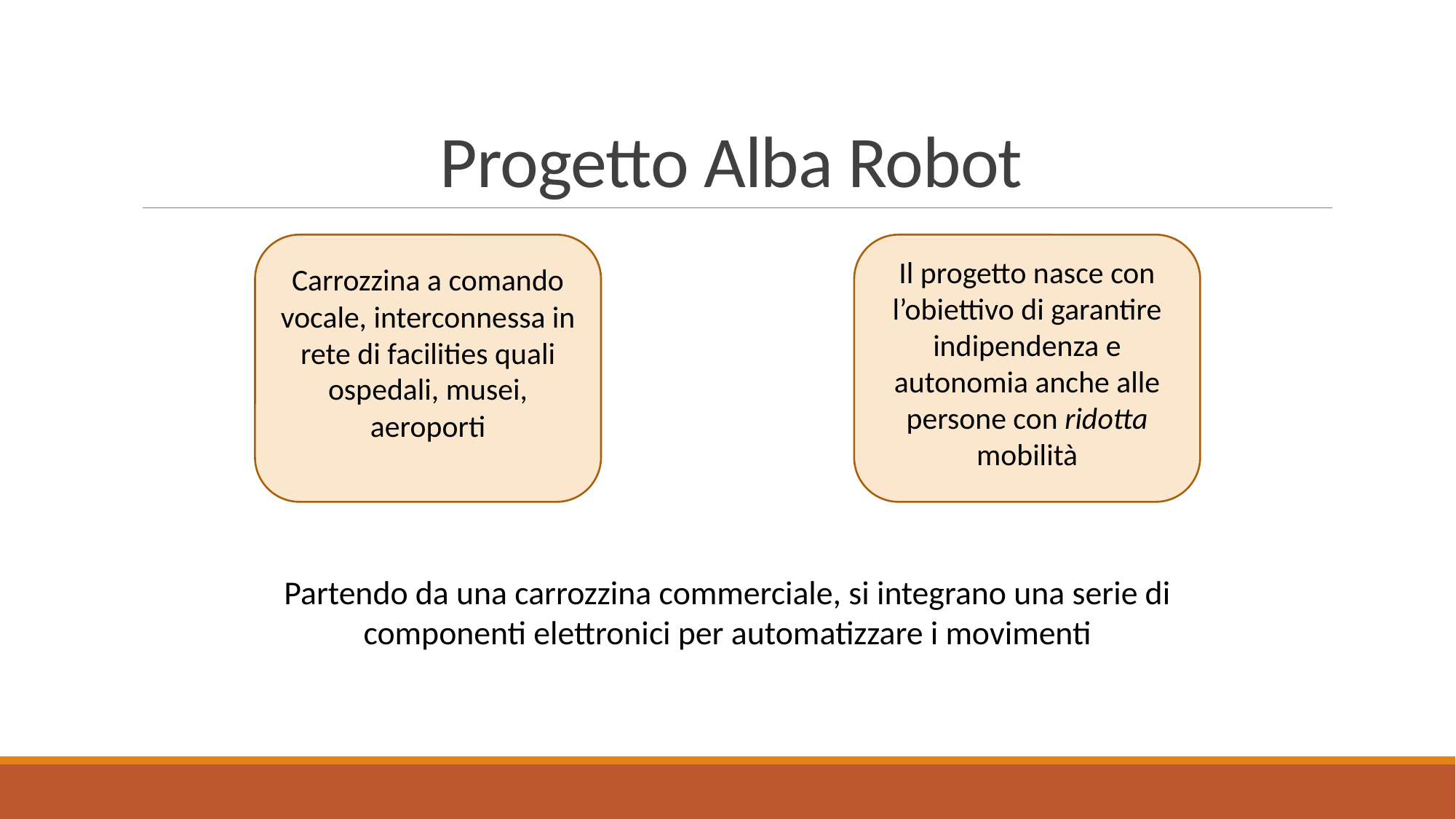

# Progetto Alba Robot
Carrozzina a comando vocale, interconnessa in rete di facilities quali ospedali, musei, aeroporti

Il progetto nasce con l’obiettivo di garantire indipendenza e autonomia anche alle persone con ridotta mobilità

Partendo da una carrozzina commerciale, si integrano una serie di componenti elettronici per automatizzare i movimenti